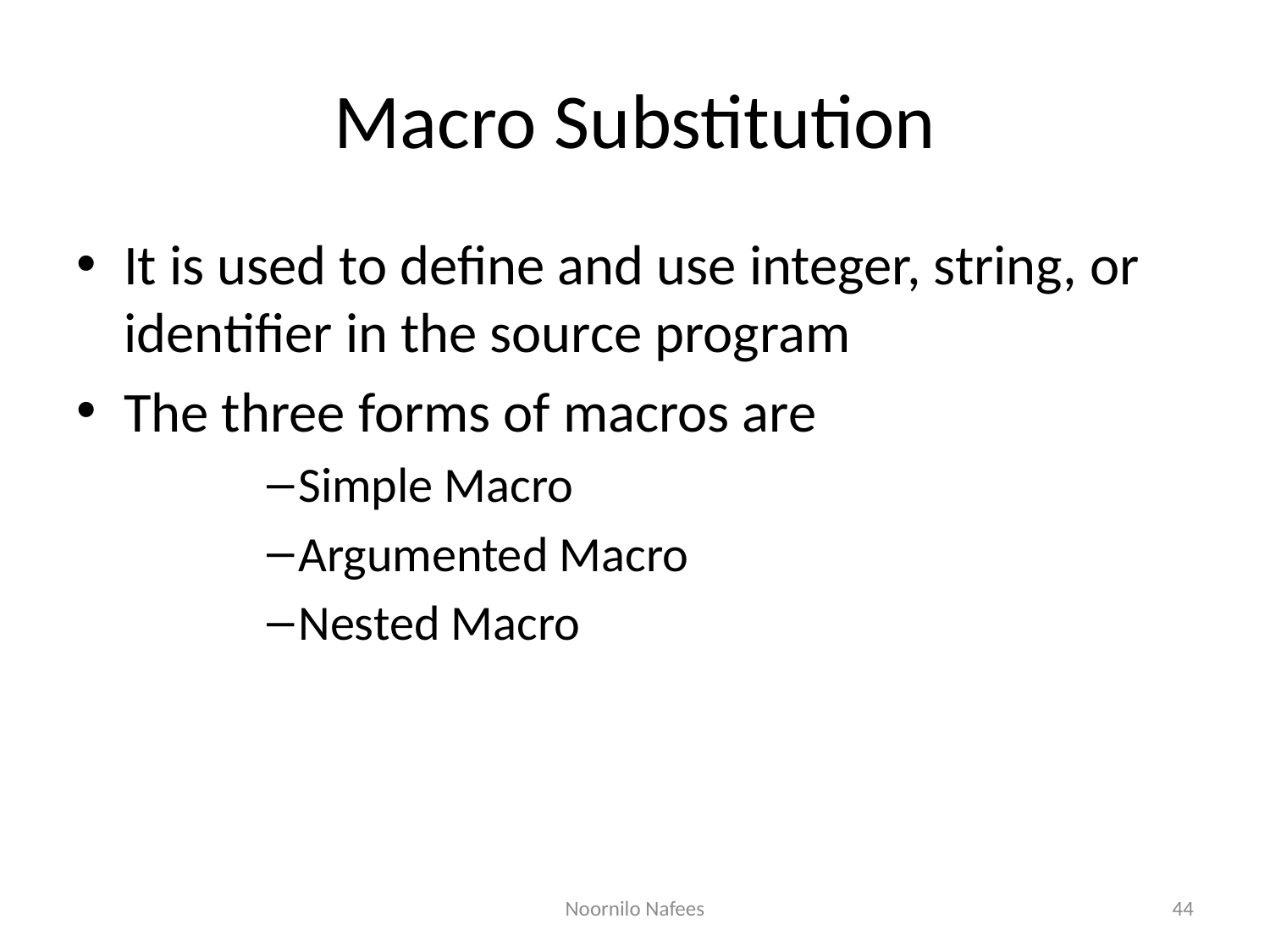

# Macro Substitution
It is used to define and use integer, string, or identifier in the source program
The three forms of macros are
Simple Macro
Argumented Macro
Nested Macro
Noornilo Nafees
44